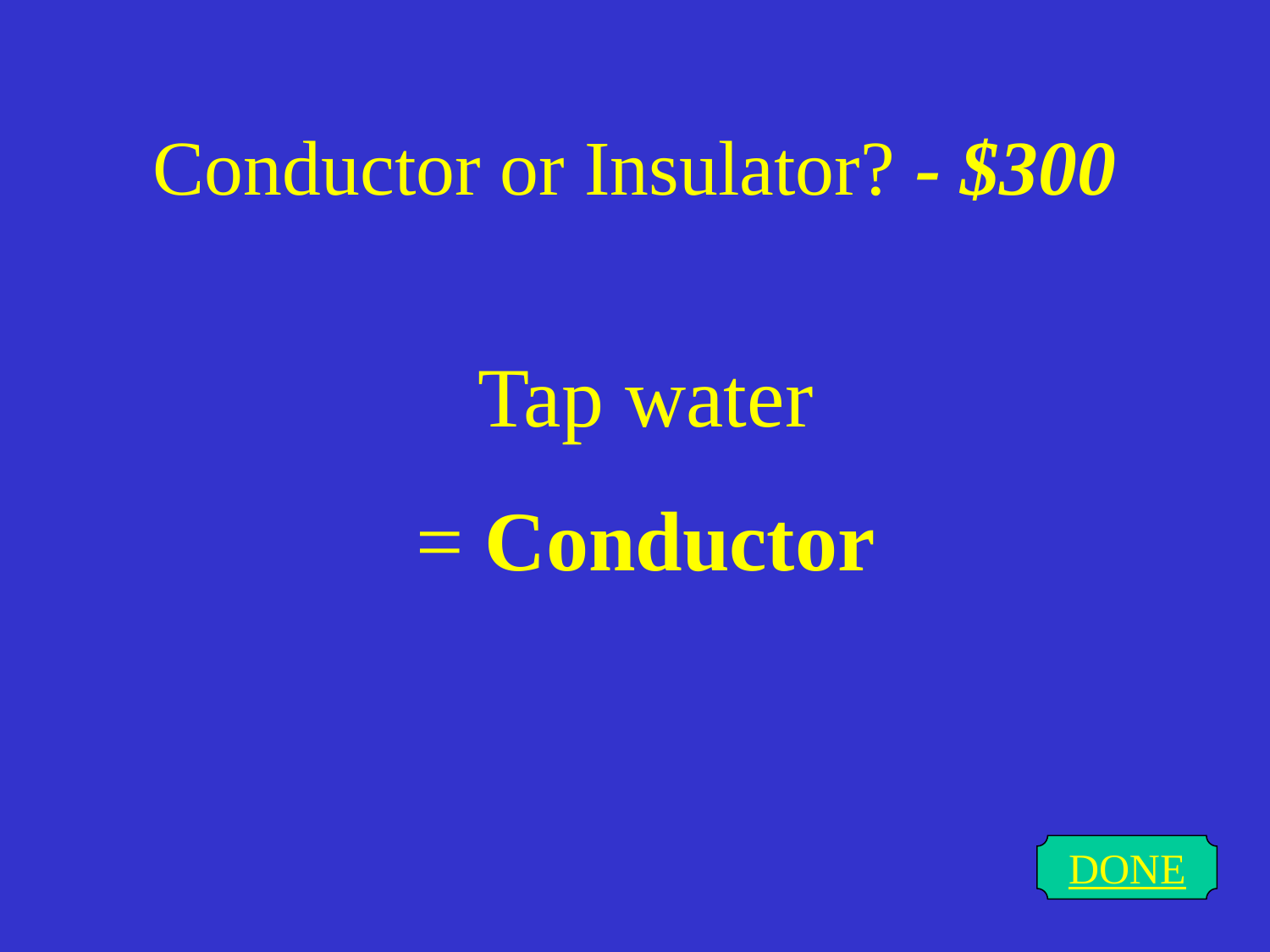

# Conductor or Insulator? - $300
Tap water
= Conductor

DONE